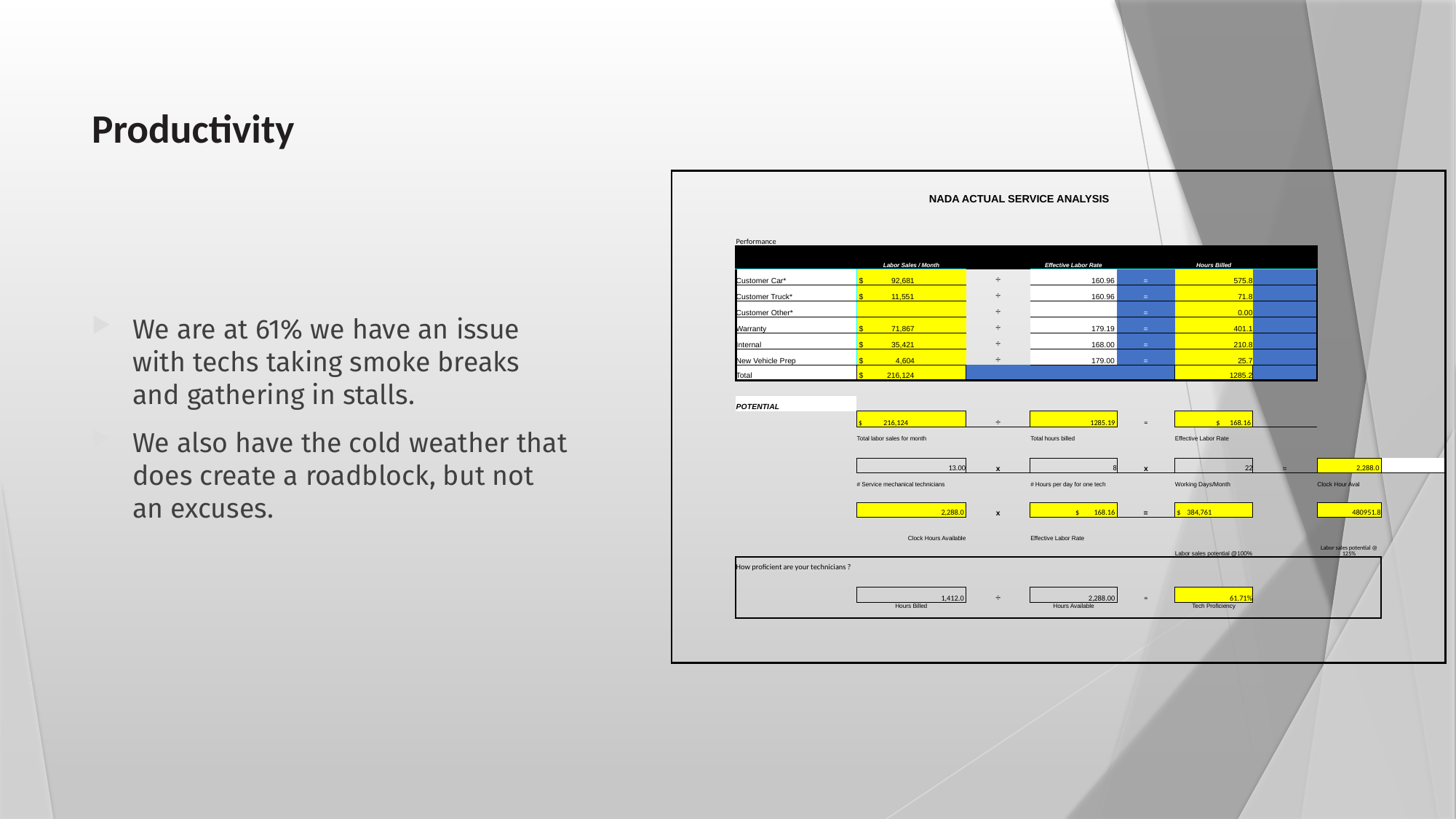

# Productivity
|  |  |  |  |  |  |  |  |  |  |  |
| --- | --- | --- | --- | --- | --- | --- | --- | --- | --- | --- |
|  |  |  |  |  |  |  |  |  |  |  |
|  |  | NADA ACTUAL SERVICE ANALYSIS |  |  |  |  |  |  |  |  |
|  |  | Performance |  |  |  |  |  |  |  |  |
|  |  |  | Labor Sales / Month |  | Effective Labor Rate |  | Hours Billed |  |  |  |
|  |  | Customer Car\* | $ 92,681 | ÷ | 160.96 | = | 575.8 |  |  |  |
|  |  | Customer Truck\* | $ 11,551 | ÷ | 160.96 | = | 71.8 |  |  |  |
|  |  | Customer Other\* |  | ÷ |  | = | 0.00 |  |  |  |
|  |  | Warranty | $ 71,867 | ÷ | 179.19 | = | 401.1 |  |  |  |
|  |  | Internal | $ 35,421 | ÷ | 168.00 | = | 210.8 |  |  |  |
|  |  | New Vehicle Prep | $ 4,604 | ÷ | 179.00 | = | 25.7 |  |  |  |
|  |  | Total | $ 216,124 |  |  |  | 1285.2 |  |  |  |
|  |  |  |  |  |  |  |  |  |  |  |
|  |  | POTENTIAL |  |  |  |  |  |  |  |  |
|  |  |  | $ 216,124 | ÷ | 1285.19 | = | $ 168.16 |  |  |  |
|  |  |  | Total labor sales for month |  | Total hours billed |  | Effective Labor Rate |  |  |  |
|  |  |  |  |  |  |  |  |  |  |  |
|  |  |  | 13.00 | x | 8 | x | 22 | = | 2,288.0 |  |
|  |  |  | # Service mechanical technicians |  | # Hours per day for one tech |  | Working Days/Month |  | Clock Hour Aval |  |
|  |  |  |  |  |  |  |  |  |  |  |
|  |  |  | 2,288.0 | x | $ 168.16 | = | $ 384,761 |  | 480951.8 |  |
|  |  |  | Clock Hours Available |  | Effective Labor Rate |  | Labor sales potential @100% |  | Labor sales potential @ 125% |  |
|  |  |  |  |  |  |  |  |  |  |  |
|  |  | How proficient are your technicians ? |  |  |  |  |  |  |  |  |
|  |  |  |  |  |  |  |  |  |  |  |
|  |  |  | 1,412.0 | ÷ | 2,288.00 | = | 61.71% |  |  |  |
|  |  |  | Hours Billed |  | Hours Available |  | Tech Proficiency |  |  |  |
|  |  |  |  |  |  |  |  |  |  |  |
|  |  |  |  |  |  |  |  |  |  |  |
|  |  |  |  |  |  |  |  |  |  |  |
|  |  |  |  |  |  |  |  |  |  |  |

We are at 61% we have an issue with techs taking smoke breaks and gathering in stalls.
We also have the cold weather that does create a roadblock, but not an excuses.